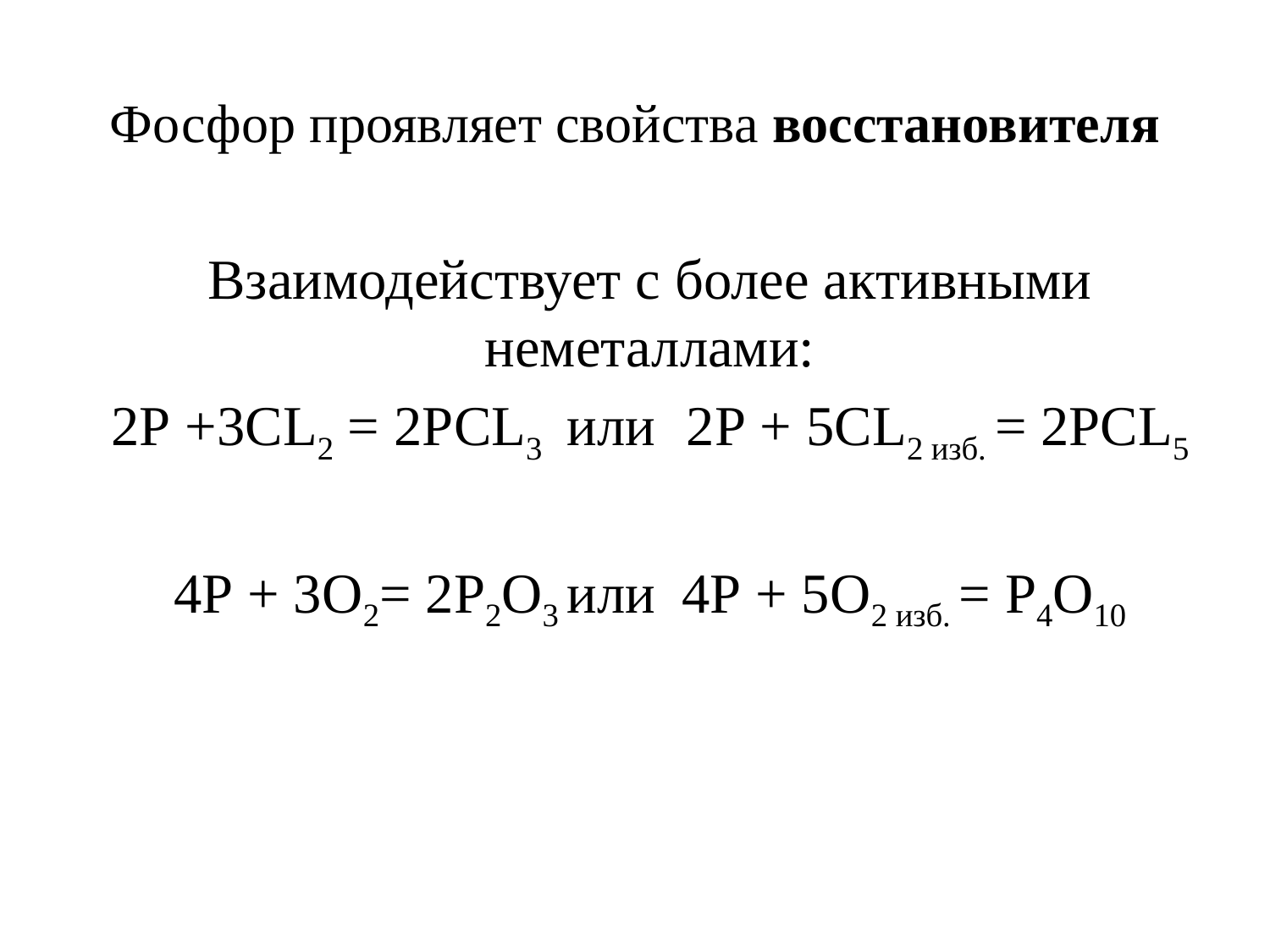

# Фосфор проявляет свойства восстановителя
Взаимодействует с более активными неметаллами:
2P +3CL2 = 2PCL3   или   2P + 5CL2 изб. = 2PCL5

4P + 3O2= 2P2O3 или	4P + 5O2 изб. = P4O10